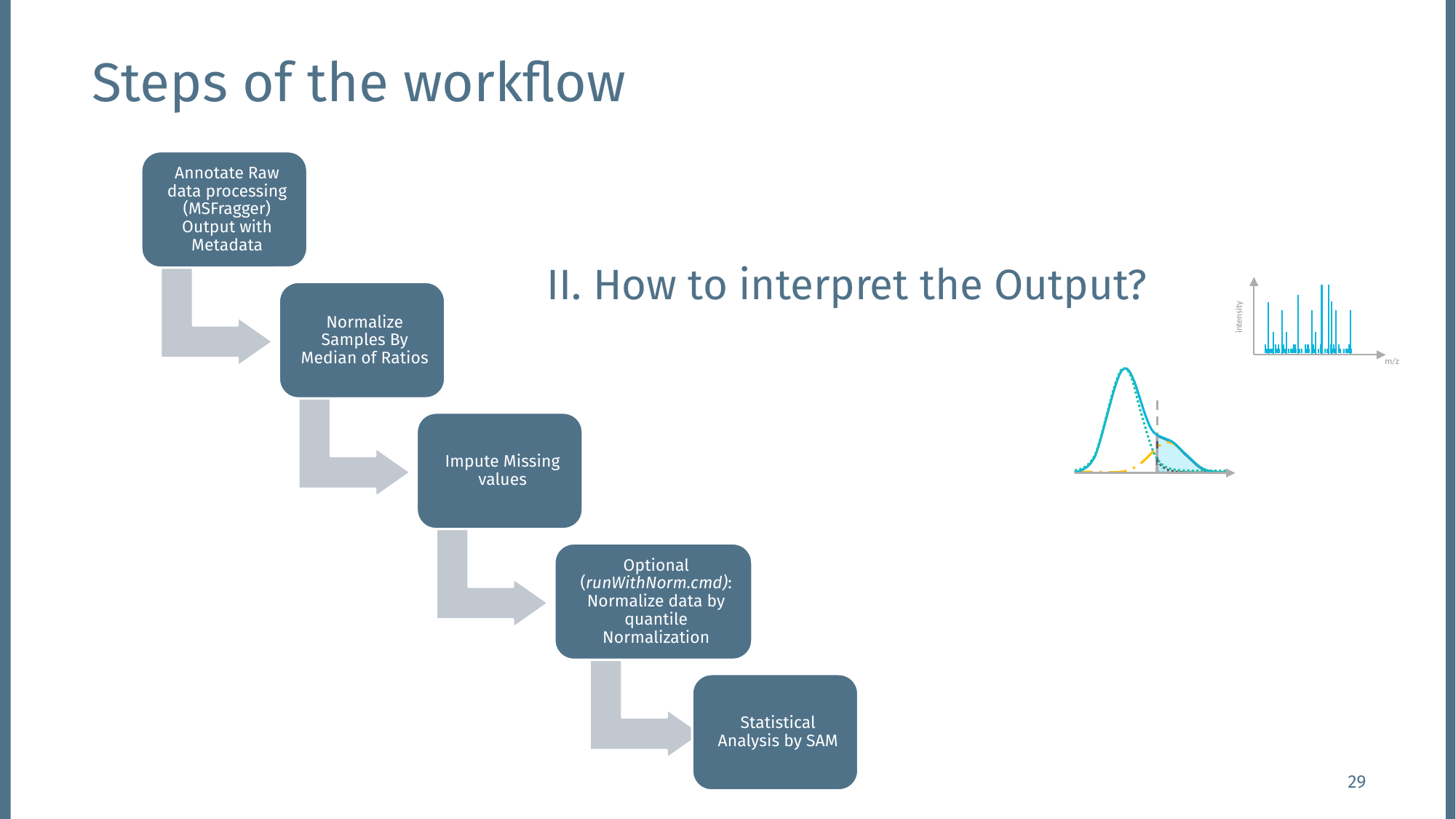

# Steps of the workflow
Annotate Raw data processing (MSFragger) Output with Metadata
Normalize Samples By Median of Ratios
Impute Missing values
Optional (runWithNorm.cmd): Normalize data by quantile Normalization
Statistical Analysis by SAM
II. How to interpret the Output?

intensity
m/z

29